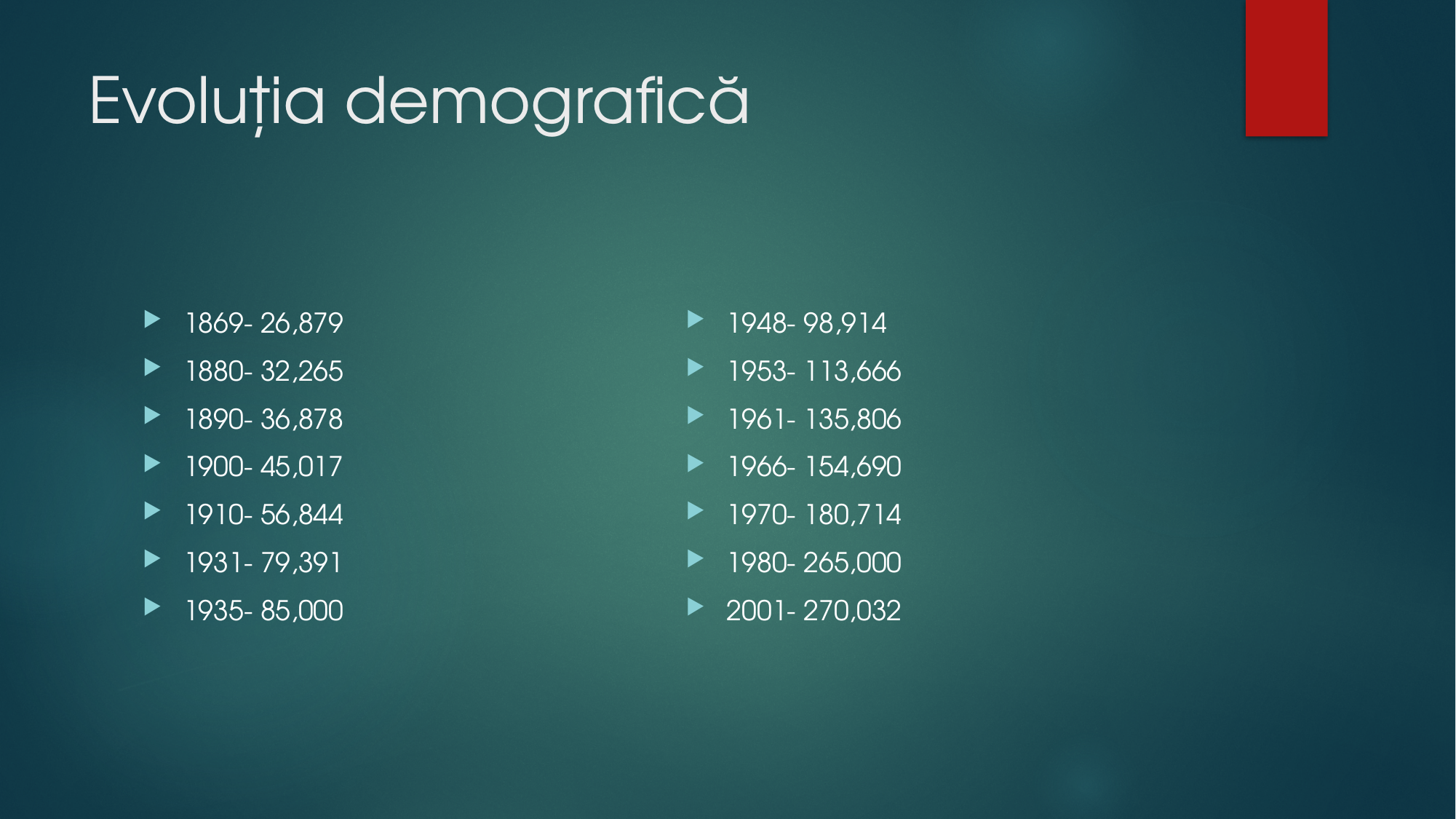

# Evoluția demografică

1869- 26,879
1880- 32,265
1890- 36,878
1900- 45,017
1910- 56,844
1931- 79,391
1935- 85,000
1948- 98,914
1953- 113,666
1961- 135,806
1966- 154,690
1970- 180,714
1980- 265,000
2001- 270,032